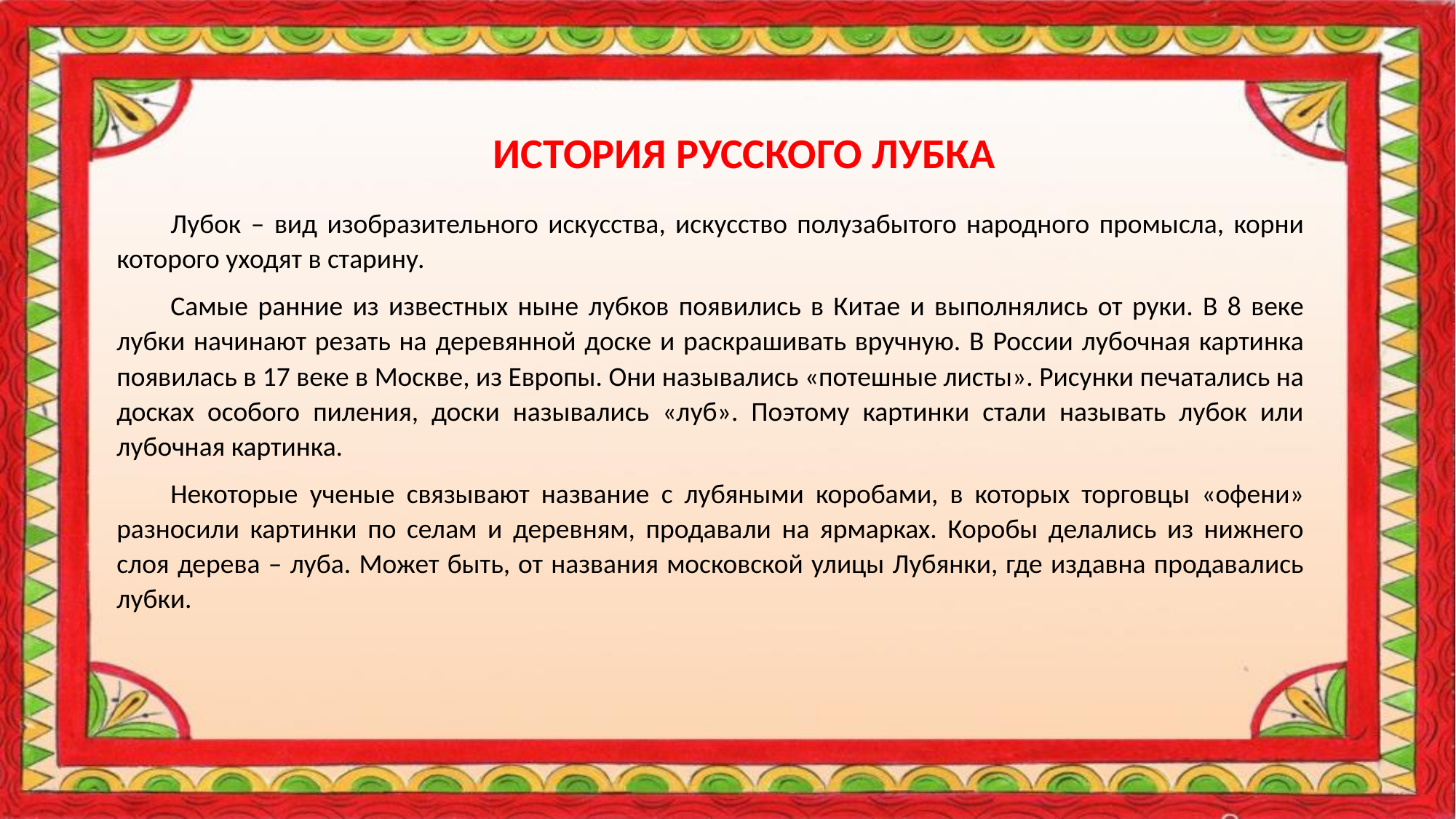

ИСТОРИЯ РУССКОГО ЛУБКА
Лубок – вид изобразительного искусства, искусство полузабытого народного промысла, корни которого уходят в старину.
Самые ранние из известных ныне лубков появились в Китае и выполнялись от руки. В 8 веке лубки начинают резать на деревянной доске и раскрашивать вручную. В России лубочная картинка появилась в 17 веке в Москве, из Европы. Они назывались «потешные листы». Рисунки печатались на досках особого пиления, доски назывались «луб». Поэтому картинки стали называть лубок или лубочная картинка.
Некоторые ученые связывают название с лубяными коробами, в которых торговцы «офени» разносили картинки по селам и деревням, продавали на ярмарках. Коробы делались из нижнего слоя дерева – луба. Может быть, от названия московской улицы Лубянки, где издавна продавались лубки.